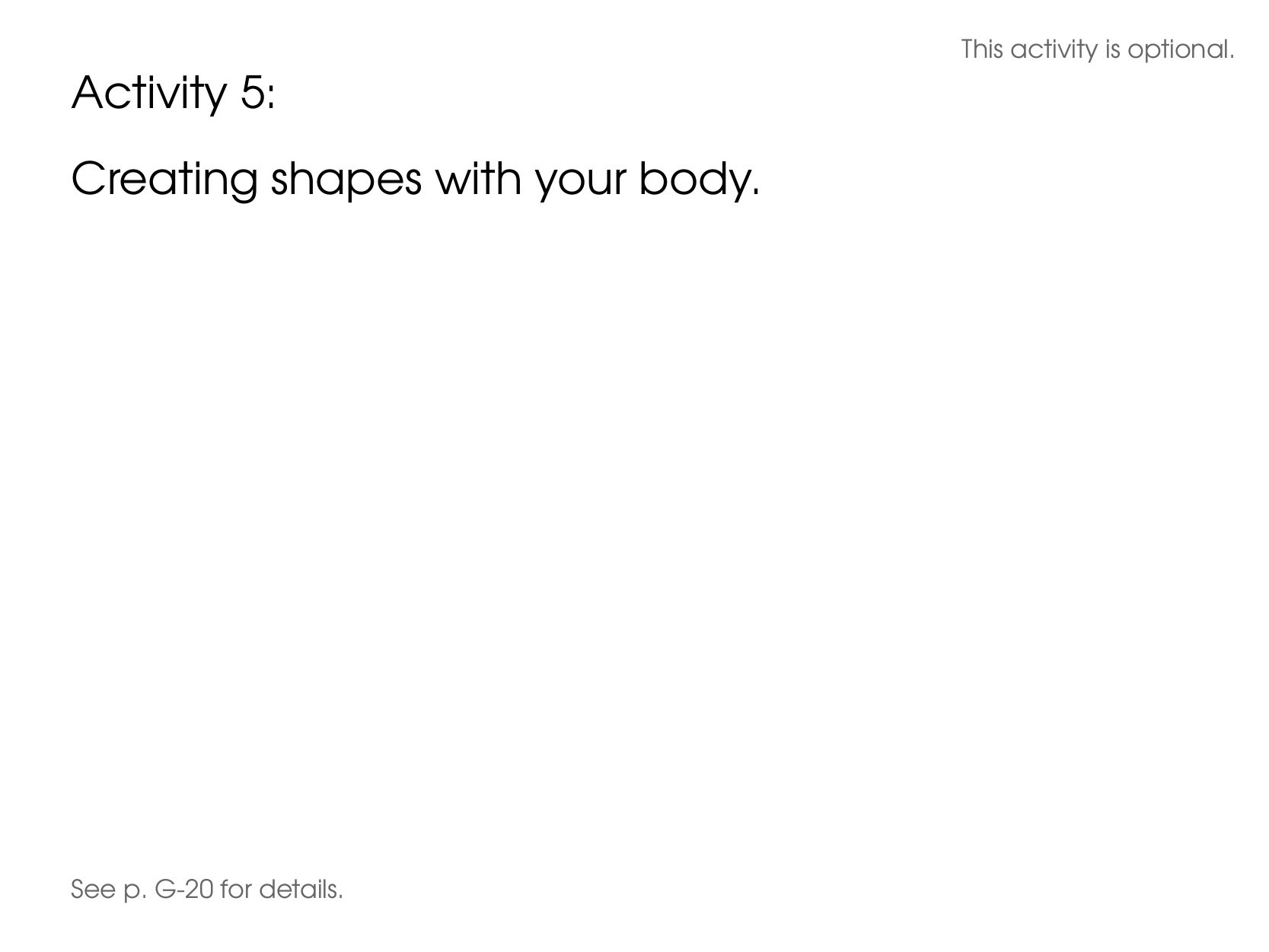

This activity is optional.
Activity 5:
Creating shapes with your body.
See p. G-20 for details.